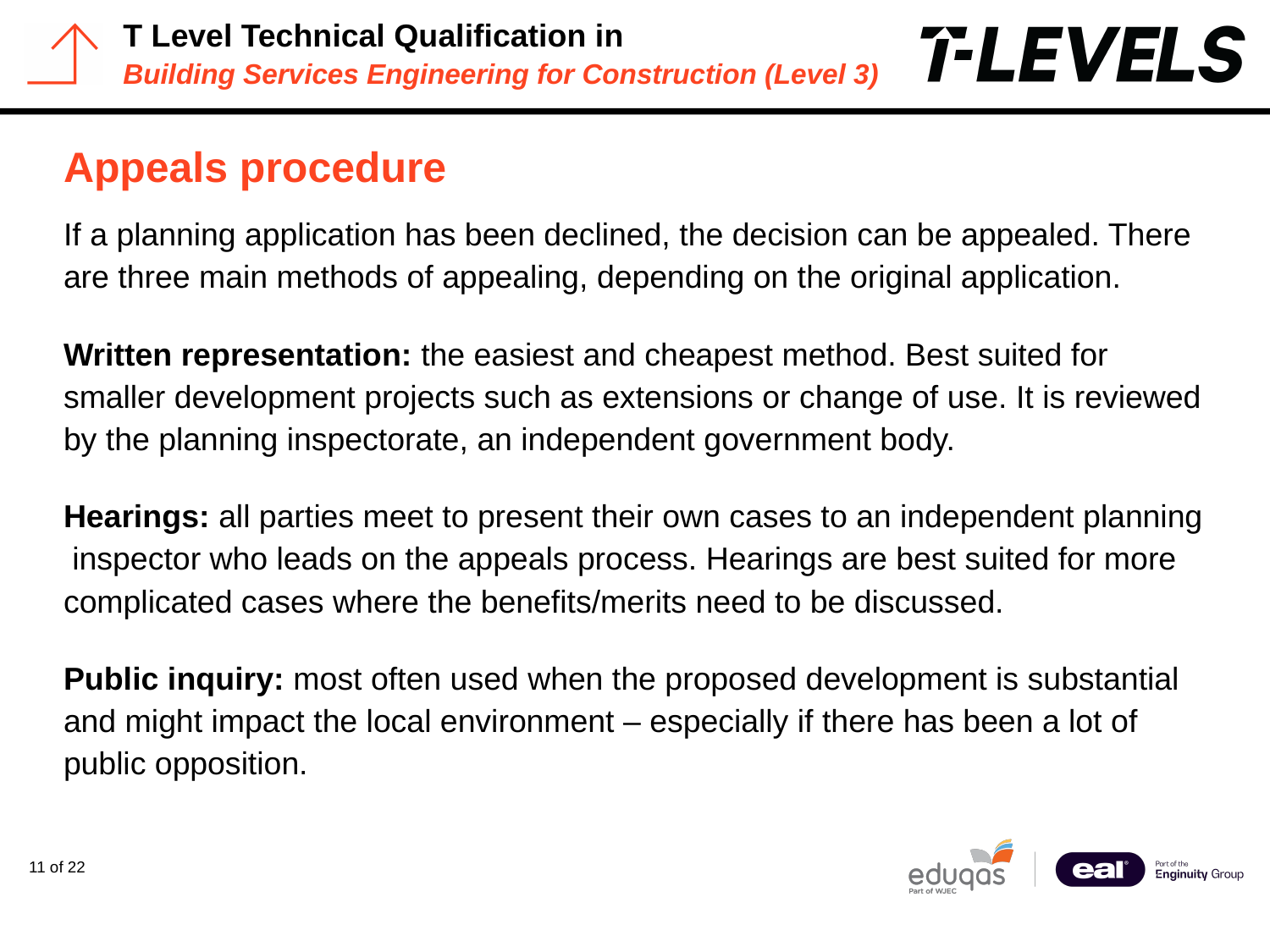

# Appeals procedure
If a planning application has been declined, the decision can be appealed. There are three main methods of appealing, depending on the original application.
Written representation: the easiest and cheapest method. Best suited for smaller development projects such as extensions or change of use. It is reviewed by the planning inspectorate, an independent government body.
Hearings: all parties meet to present their own cases to an independent planning  inspector who leads on the appeals process. Hearings are best suited for more complicated cases where the benefits/merits need to be discussed.
Public inquiry: most often used when the proposed development is substantial  and might impact the local environment – especially if there has been a lot of public opposition.